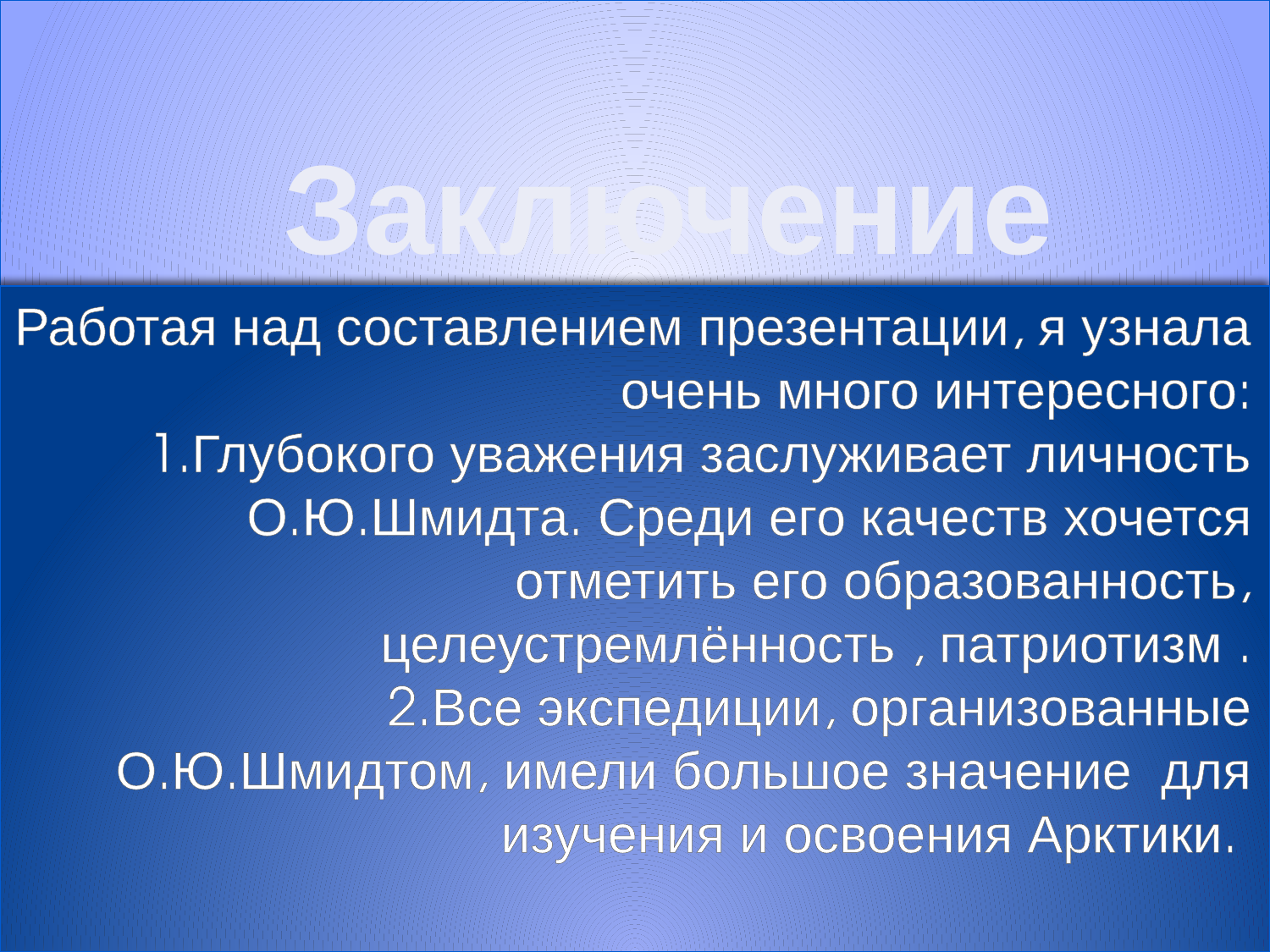

# Заключение
Работая над составлением презентации, я узнала очень много интересного:
1.Глубокого уважения заслуживает личность О.Ю.Шмидта. Среди его качеств хочется отметить его образованность, целеустремлённость , патриотизм .
2.Все экспедиции, организованные О.Ю.Шмидтом, имели большое значение  для изучения и освоения Арктики.